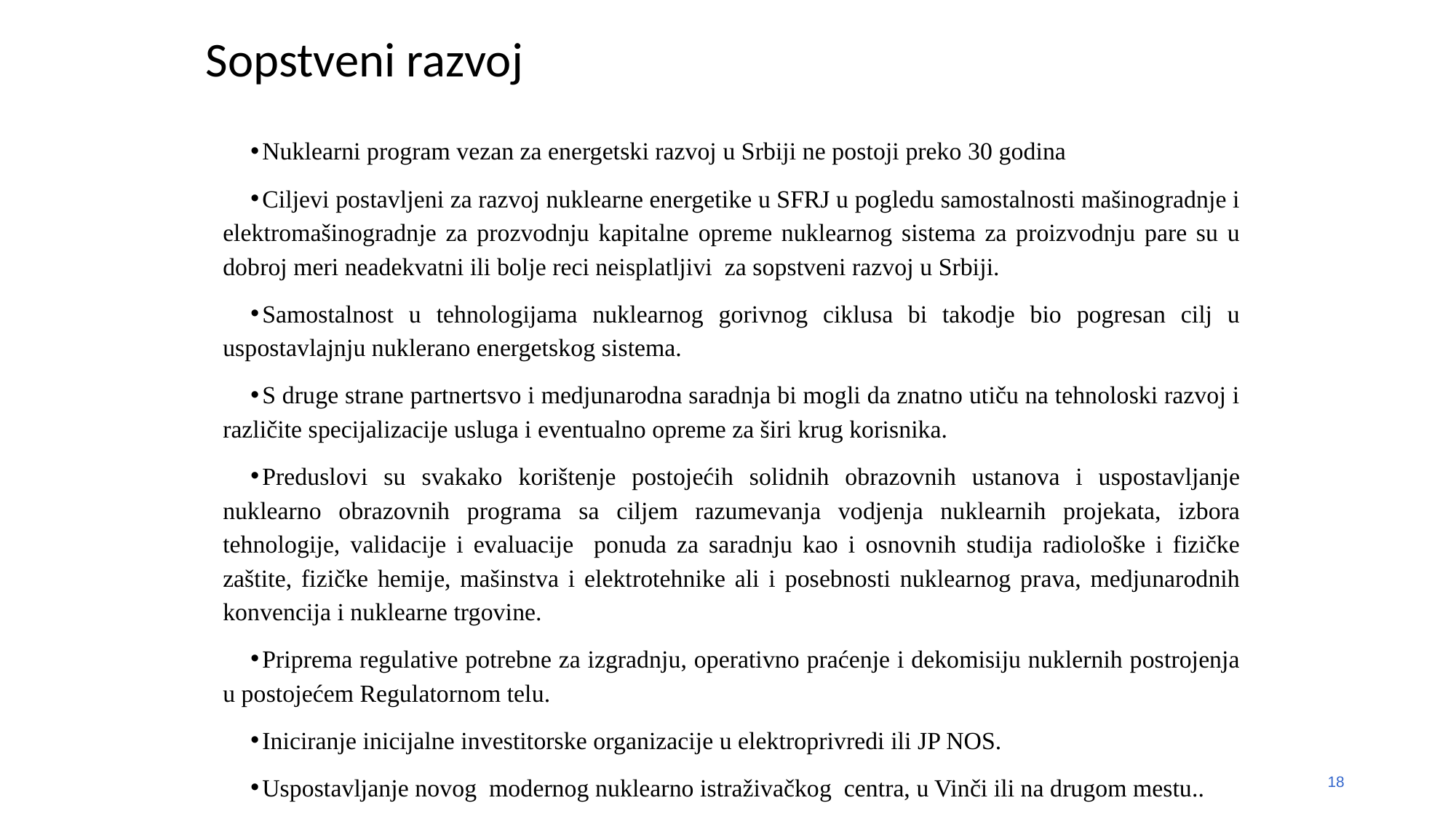

# Sopstveni razvoj
Nuklearni program vezan za energetski razvoj u Srbiji ne postoji preko 30 godina
Ciljevi postavljeni za razvoj nuklearne energetike u SFRJ u pogledu samostalnosti mašinogradnje i elektromašinogradnje za prozvodnju kapitalne opreme nuklearnog sistema za proizvodnju pare su u dobroj meri neadekvatni ili bolje reci neisplatljivi  za sopstveni razvoj u Srbiji.
Samostalnost u tehnologijama nuklearnog gorivnog ciklusa bi takodje bio pogresan cilj u uspostavlajnju nuklerano energetskog sistema.
S druge strane partnertsvo i medjunarodna saradnja bi mogli da znatno utiču na tehnoloski razvoj i različite specijalizacije usluga i eventualno opreme za širi krug korisnika.
Preduslovi su svakako korištenje postojećih solidnih obrazovnih ustanova i uspostavljanje nuklearno obrazovnih programa sa ciljem razumevanja vodjenja nuklearnih projekata, izbora tehnologije, validacije i evaluacije  ponuda za saradnju kao i osnovnih studija radiološke i fizičke zaštite, fizičke hemije, mašinstva i elektrotehnike ali i posebnosti nuklearnog prava, medjunarodnih konvencija i nuklearne trgovine.
Priprema regulative potrebne za izgradnju, operativno praćenje i dekomisiju nuklernih postrojenja u postojećem Regulatornom telu.
Iniciranje inicijalne investitorske organizacije u elektroprivredi ili JP NOS.
Uspostavljanje novog  modernog nuklearno istraživačkog  centra, u Vinči ili na drugom mestu..

18